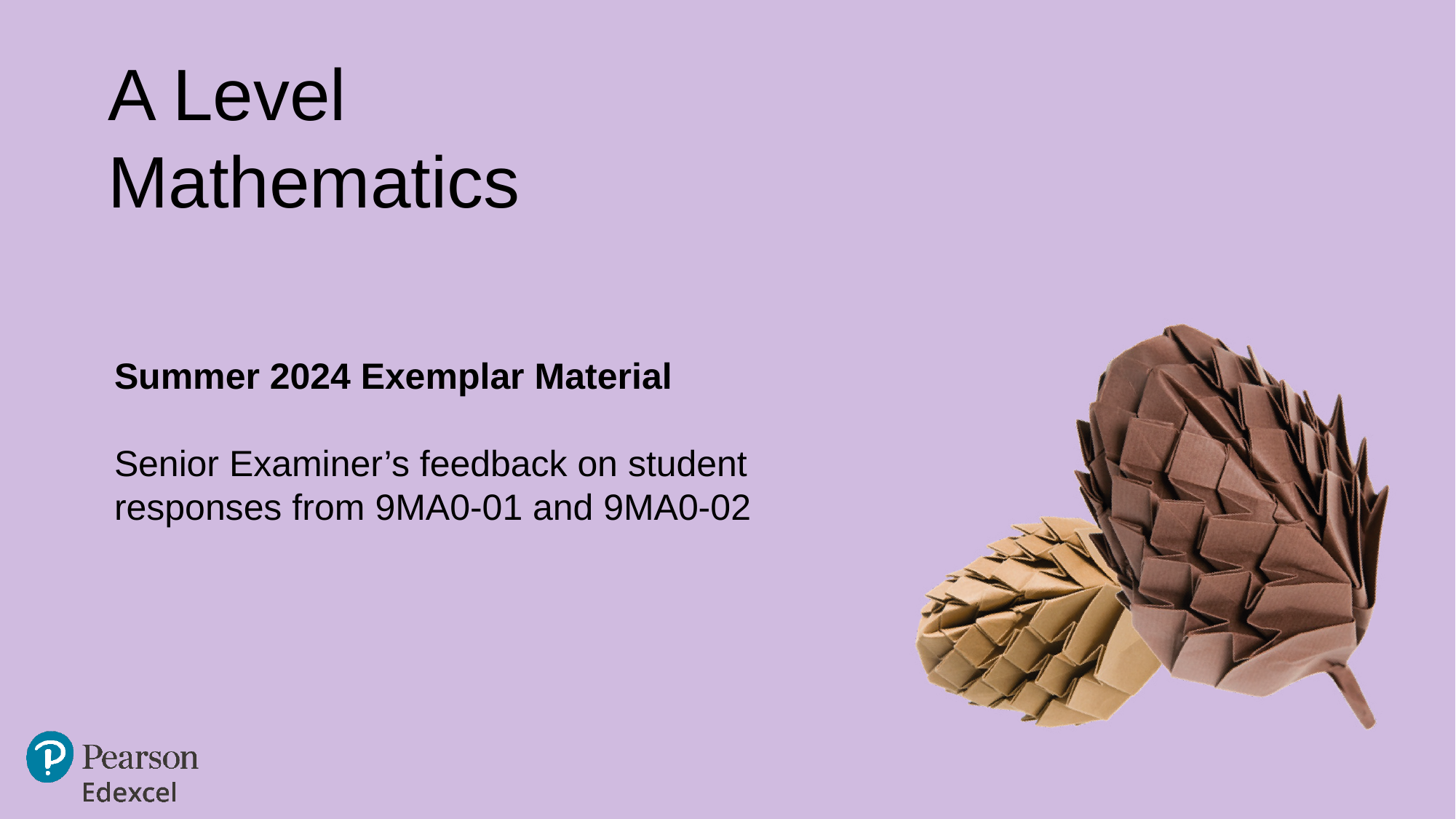

Summer 2024 Exemplar Material

Senior Examiner’s feedback on student responses from 9MA0-01 and 9MA0-02